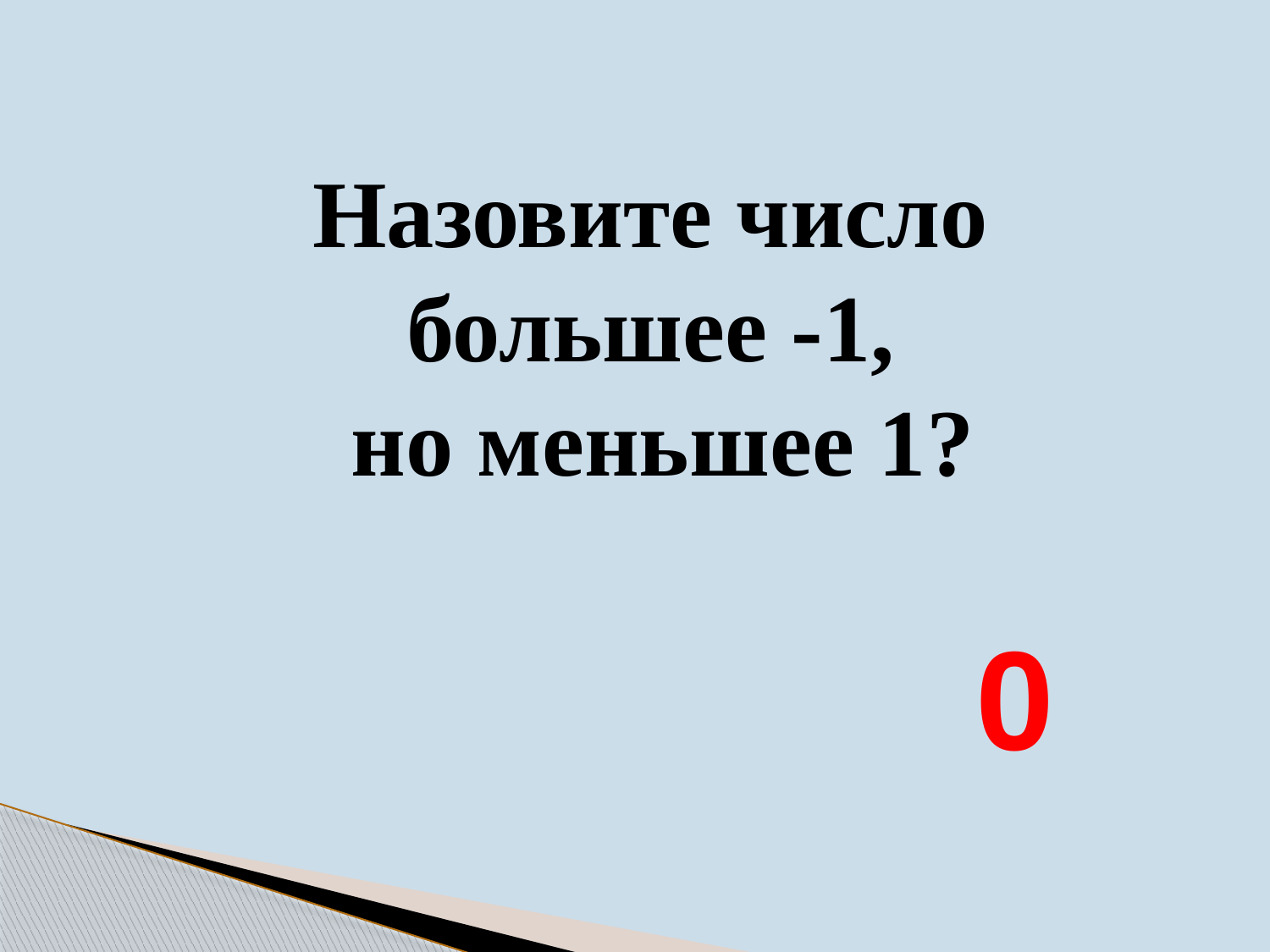

Назовите число
большее -1,
но меньшее 1?

                  0